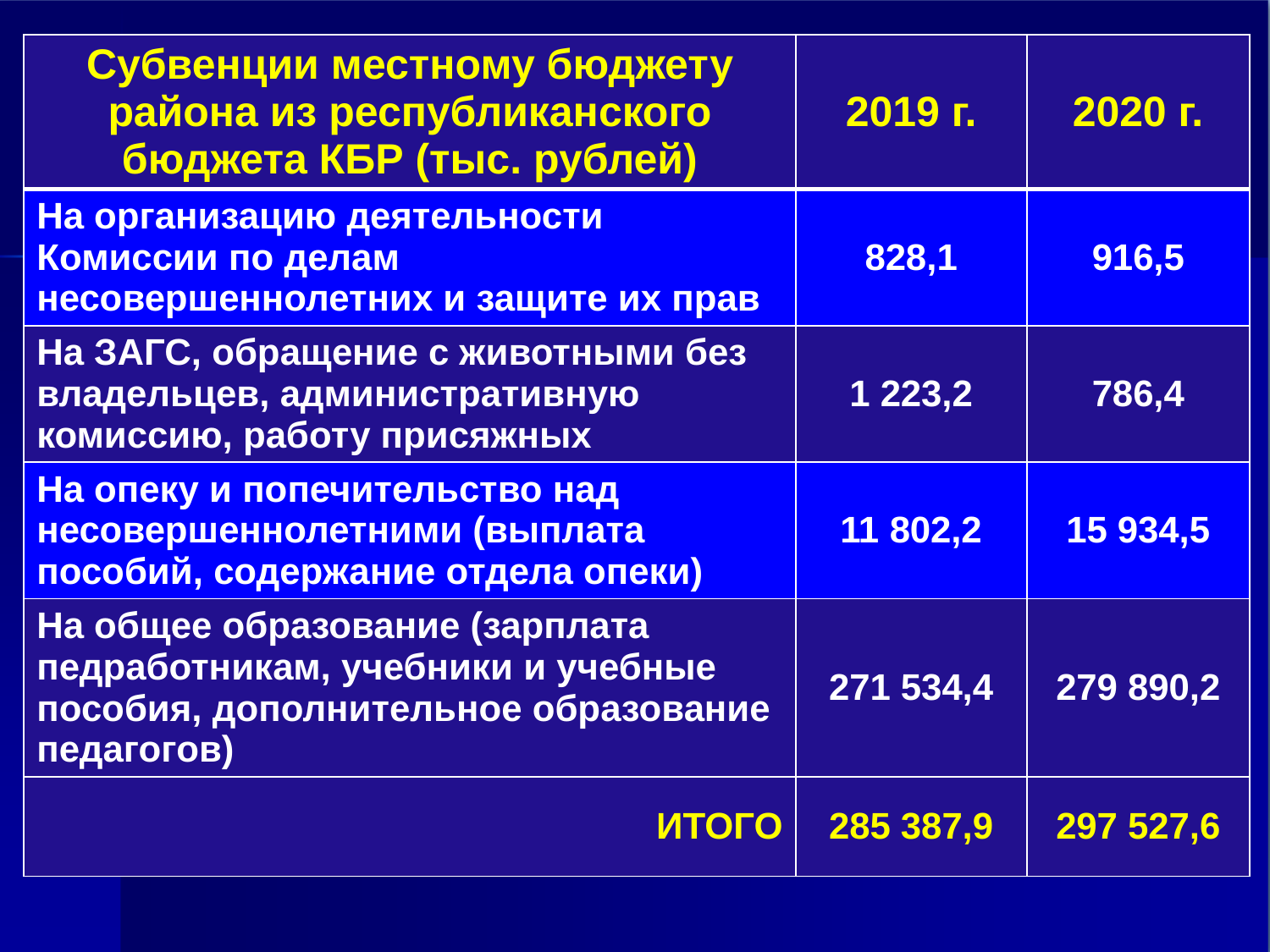

| Субвенции местному бюджету района из республиканского бюджета КБР (тыс. рублей) | 2019 г. | 2020 г. |
| --- | --- | --- |
| На организацию деятельности Комиссии по делам несовершеннолетних и защите их прав | 828,1 | 916,5 |
| На ЗАГС, обращение с животными без владельцев, административную комиссию, работу присяжных | 1 223,2 | 786,4 |
| На опеку и попечительство над несовершеннолетними (выплата пособий, содержание отдела опеки) | 11 802,2 | 15 934,5 |
| На общее образование (зарплата педработникам, учебники и учебные пособия, дополнительное образование педагогов) | 271 534,4 | 279 890,2 |
| ИТОГО | 285 387,9 | 297 527,6 |